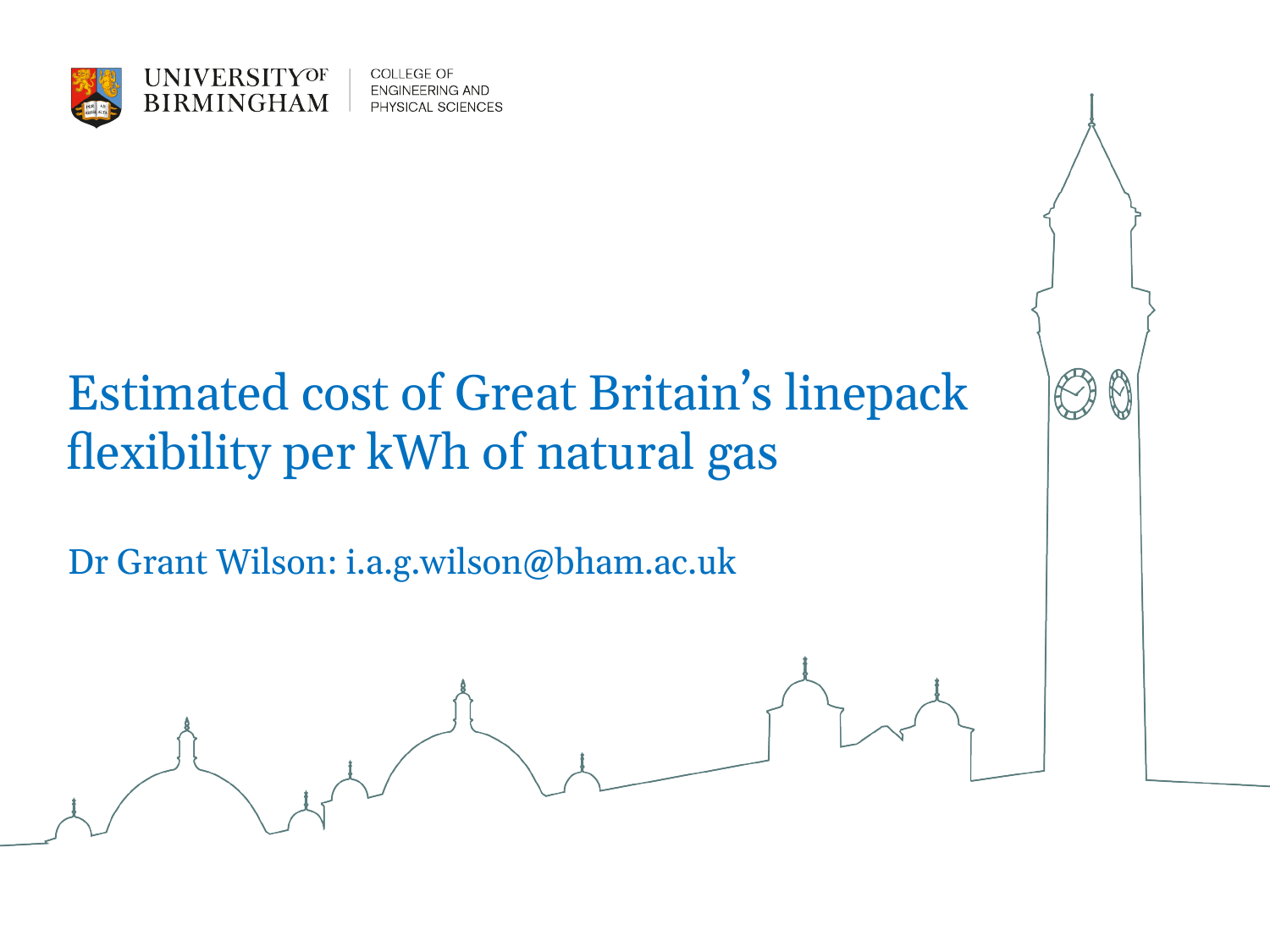

# Estimated cost of Great Britain’s linepack flexibility per kWh of natural gas Dr Grant Wilson: i.a.g.wilson@bham.ac.uk